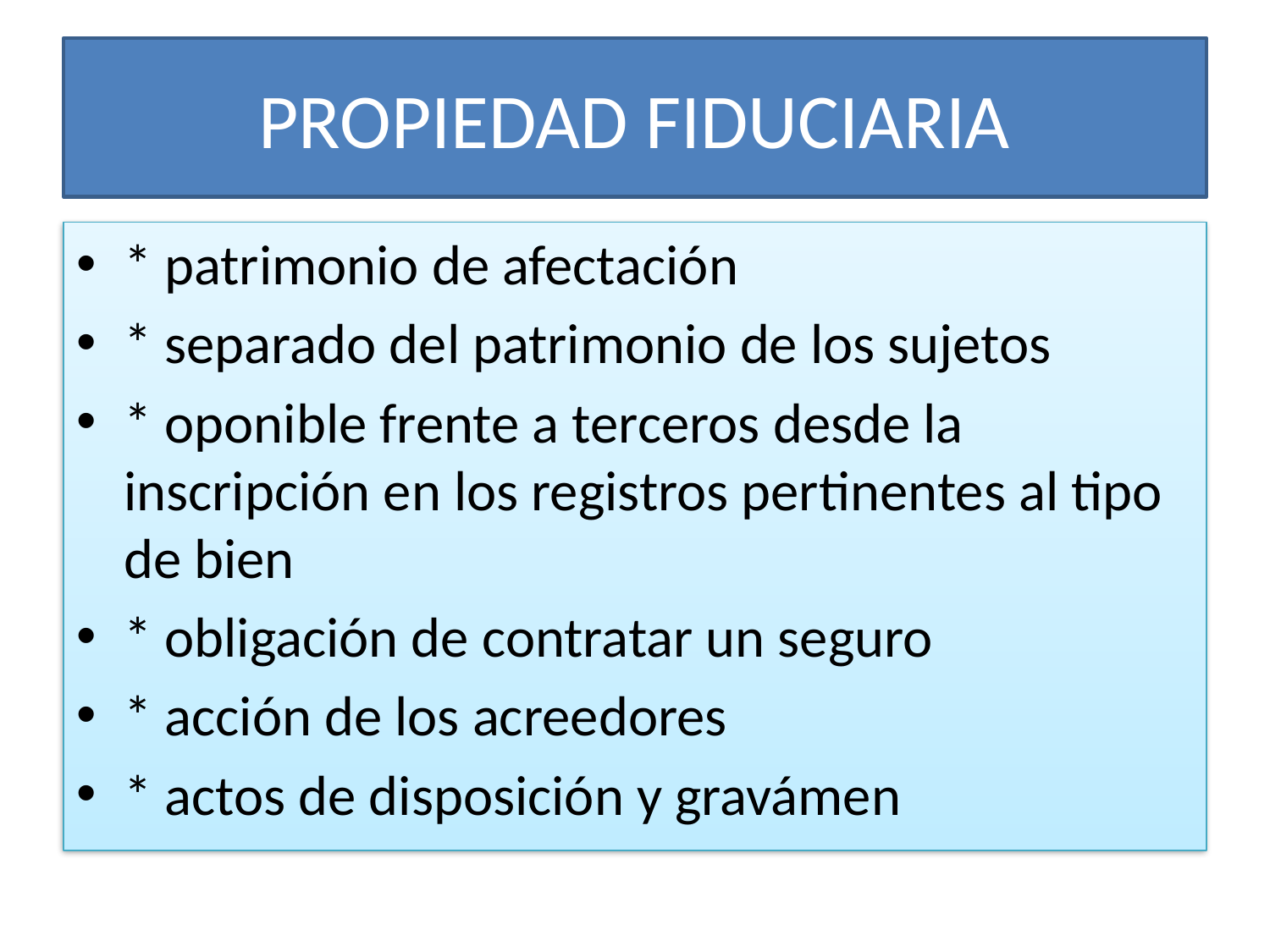

# PROPIEDAD FIDUCIARIA
* patrimonio de afectación
* separado del patrimonio de los sujetos
* oponible frente a terceros desde la inscripción en los registros pertinentes al tipo de bien
* obligación de contratar un seguro
* acción de los acreedores
* actos de disposición y gravámen